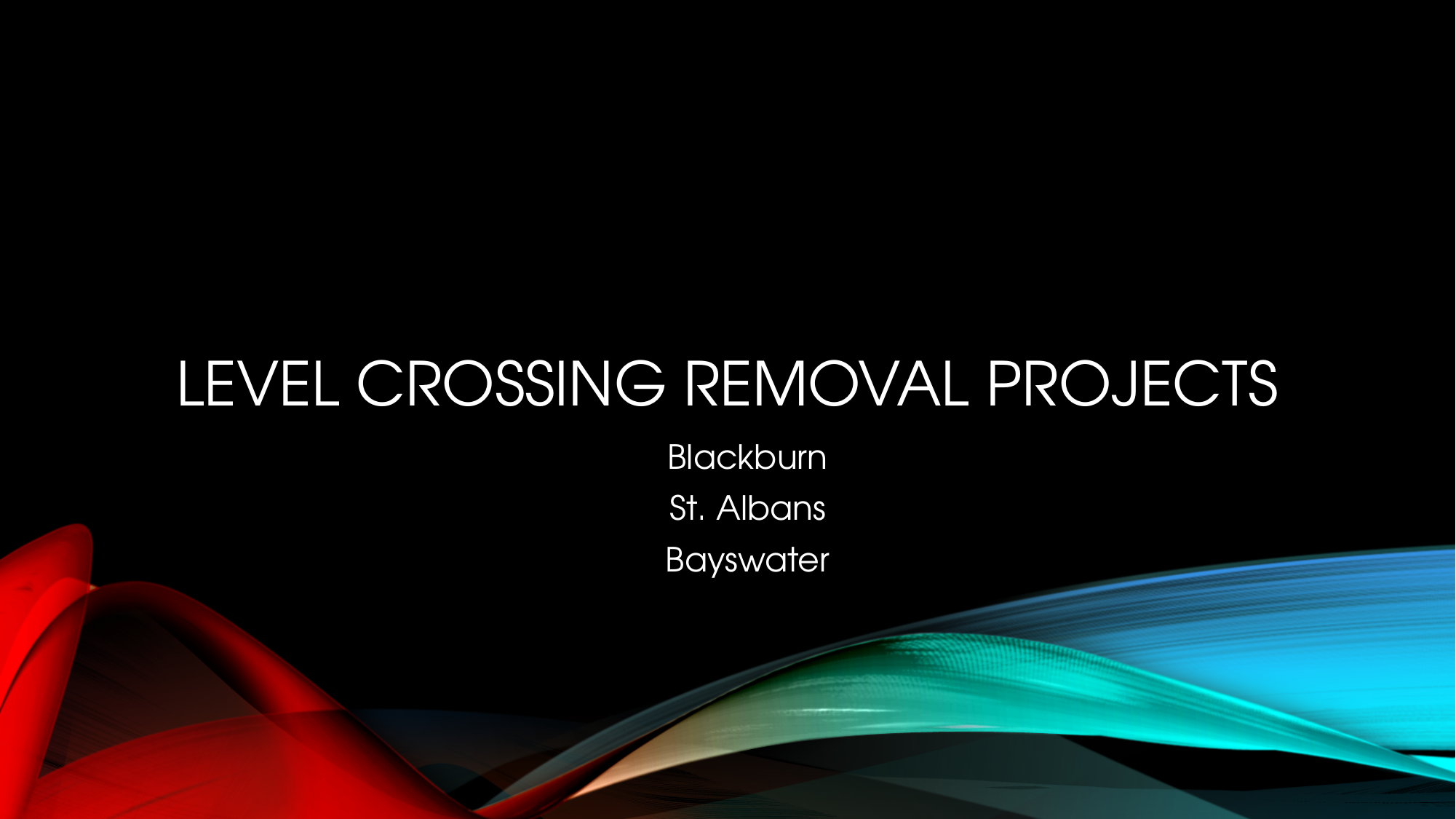

# Level crossing removal projects
Blackburn
St. Albans
Bayswater